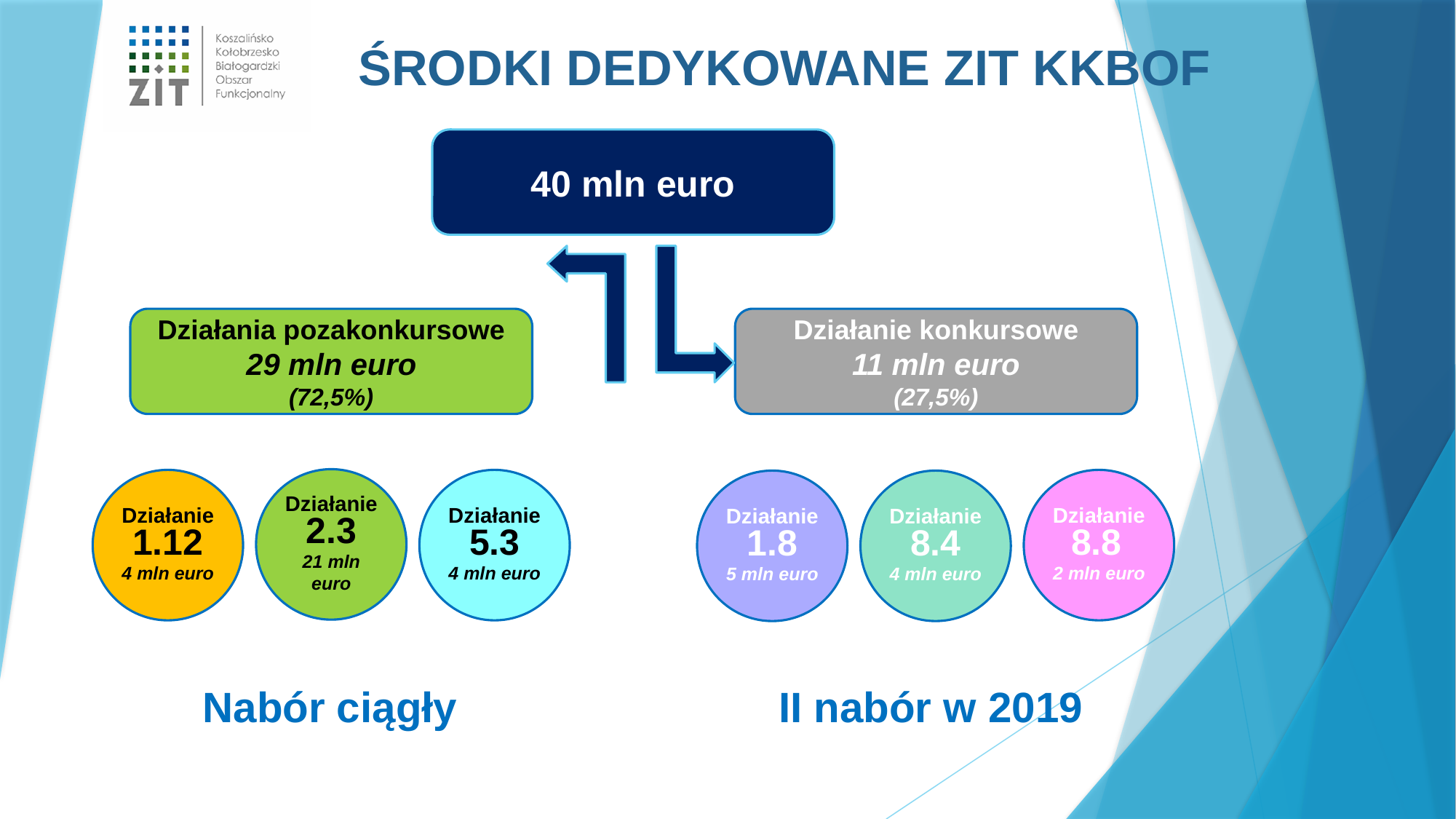

ŚRODKI DEDYKOWANE ZIT KKBOF
40 mln euro

Działania pozakonkursowe
29 mln euro
(72,5%)
Działanie konkursowe
11 mln euro
(27,5%)

Działanie 2.3
21 mln euro

Działanie 1.12
4 mln euro

Działanie 5.3
4 mln euro

Działanie 8.8
2 mln euro

Działanie 1.8
5 mln euro

Działanie 8.4
4 mln euro
Nabór ciągły
II nabór w 2019